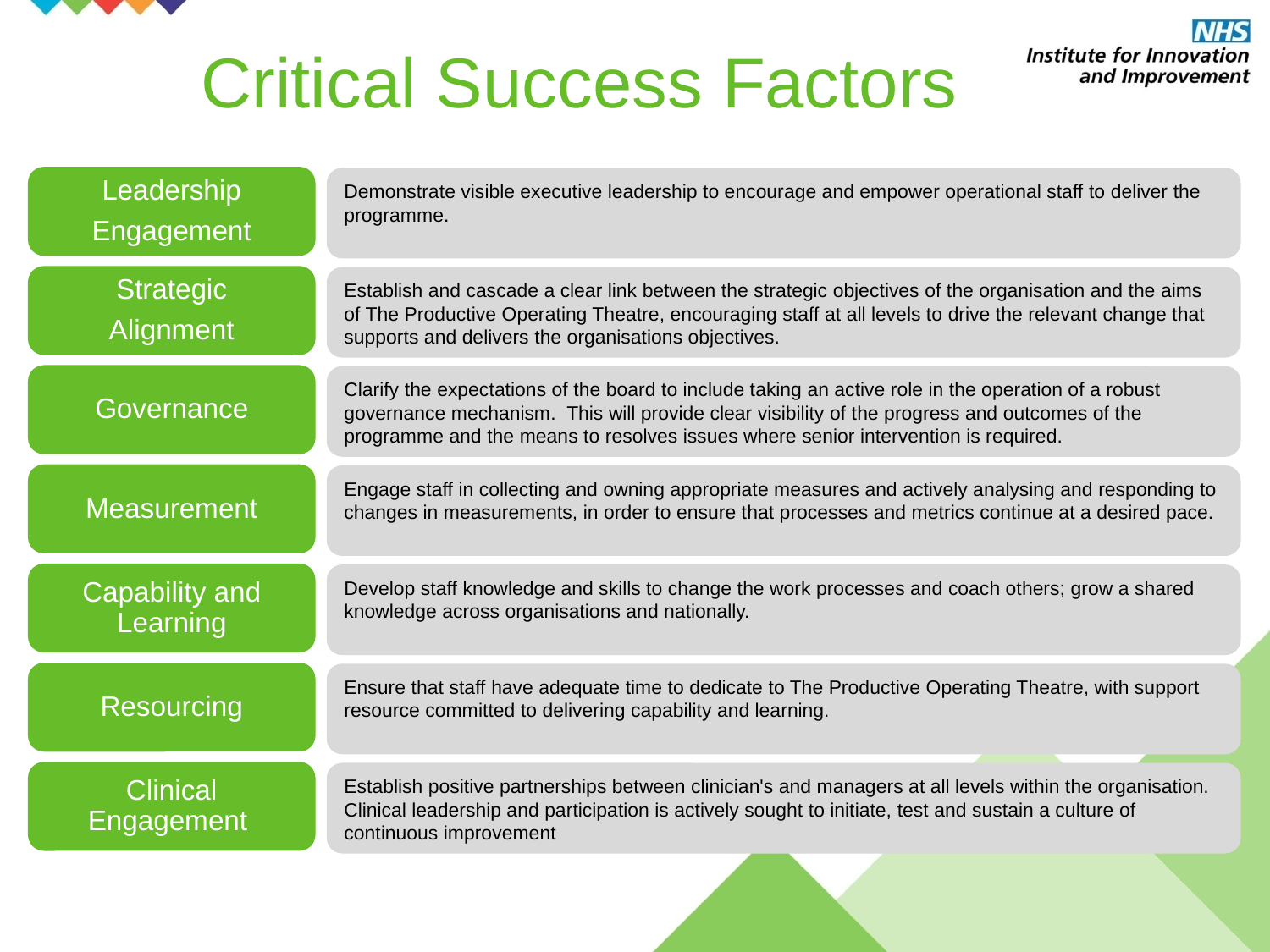

# Critical Success Factors

Leadership
Engagement
Demonstrate visible executive leadership to encourage and empower operational staff to deliver the programme.

Strategic
Alignment
Establish and cascade a clear link between the strategic objectives of the organisation and the aims of The Productive Operating Theatre, encouraging staff at all levels to drive the relevant change that supports and delivers the organisations objectives.

Governance
Clarify the expectations of the board to include taking an active role in the operation of a robust governance mechanism.  This will provide clear visibility of the progress and outcomes of the programme and the means to resolves issues where senior intervention is required.

Measurement
Engage staff in collecting and owning appropriate measures and actively analysing and responding to changes in measurements, in order to ensure that processes and metrics continue at a desired pace.

Capability and Learning
Develop staff knowledge and skills to change the work processes and coach others; grow a shared knowledge across organisations and nationally.

Resourcing
Ensure that staff have adequate time to dedicate to The Productive Operating Theatre, with support resource committed to delivering capability and learning.

Clinical Engagement
Establish positive partnerships between clinician's and managers at all levels within the organisation. Clinical leadership and participation is actively sought to initiate, test and sustain a culture of continuous improvement